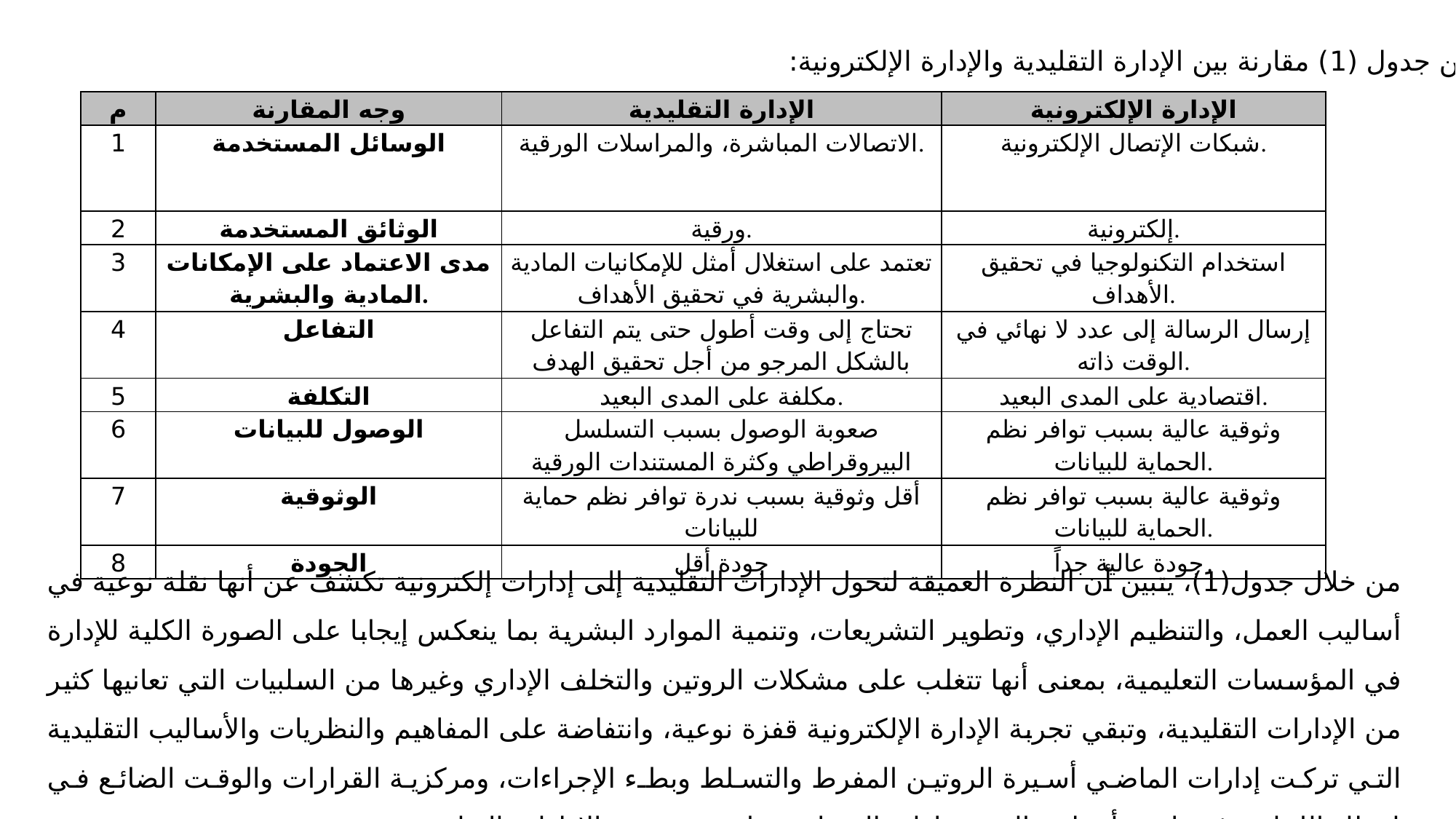

ويبين جدول (1) مقارنة بين الإدارة التقليدية والإدارة الإلكترونية:
| م | وجه المقارنة | الإدارة التقليدية | الإدارة الإلكترونية |
| --- | --- | --- | --- |
| 1 | الوسائل المستخدمة | الاتصالات المباشرة، والمراسلات الورقية. | شبكات الإتصال الإلكترونية. |
| 2 | الوثائق المستخدمة | ورقية. | إلكترونية. |
| 3 | مدى الاعتماد على الإمكانات المادية والبشرية. | تعتمد على استغلال أمثل للإمكانيات المادية والبشرية في تحقيق الأهداف. | استخدام التكنولوجيا في تحقيق الأهداف. |
| 4 | التفاعل | تحتاج إلى وقت أطول حتى يتم التفاعل بالشكل المرجو من أجل تحقيق الهدف | إرسال الرسالة إلى عدد لا نهائي في الوقت ذاته. |
| 5 | التكلفة | مكلفة على المدى البعيد. | اقتصادية على المدى البعيد. |
| 6 | الوصول للبيانات | صعوبة الوصول بسبب التسلسل البيروقراطي وكثرة المستندات الورقية | وثوقية عالية بسبب توافر نظم الحماية للبيانات. |
| 7 | الوثوقية | أقل وثوقية بسبب ندرة توافر نظم حماية للبيانات | وثوقية عالية بسبب توافر نظم الحماية للبيانات. |
| 8 | الجودة | جودة أقل | جودة عالية جداً. |
من خلال جدول(1)، يتبين أن النظرة العميقة لتحول الإدارات التقليدية إلى إدارات إلكترونية تكشف عن أنها نقلة نوعية في أساليب العمل، والتنظيم الإداري، وتطوير التشريعات، وتنمية الموارد البشرية بما ينعكس إيجابا على الصورة الكلية للإدارة في المؤسسات التعليمية، بمعنى أنها تتغلب على مشكلات الروتين والتخلف الإداري وغيرها من السلبيات التي تعانيها كثير من الإدارات التقليدية، وتبقي تجربة الإدارة الإلكترونية قفزة نوعية، وانتفاضة على المفاهيم والنظريات والأساليب التقليدية التي تركت إدارات الماضي أسيرة الروتين المفرط والتسلط وبطء الإجراءات، ومركزية القرارات والوقت الضائع في انتظار اللجان وغيرها من أعراض البيروقراطية التي استفحلت في جسد الإدارات التقليدية.